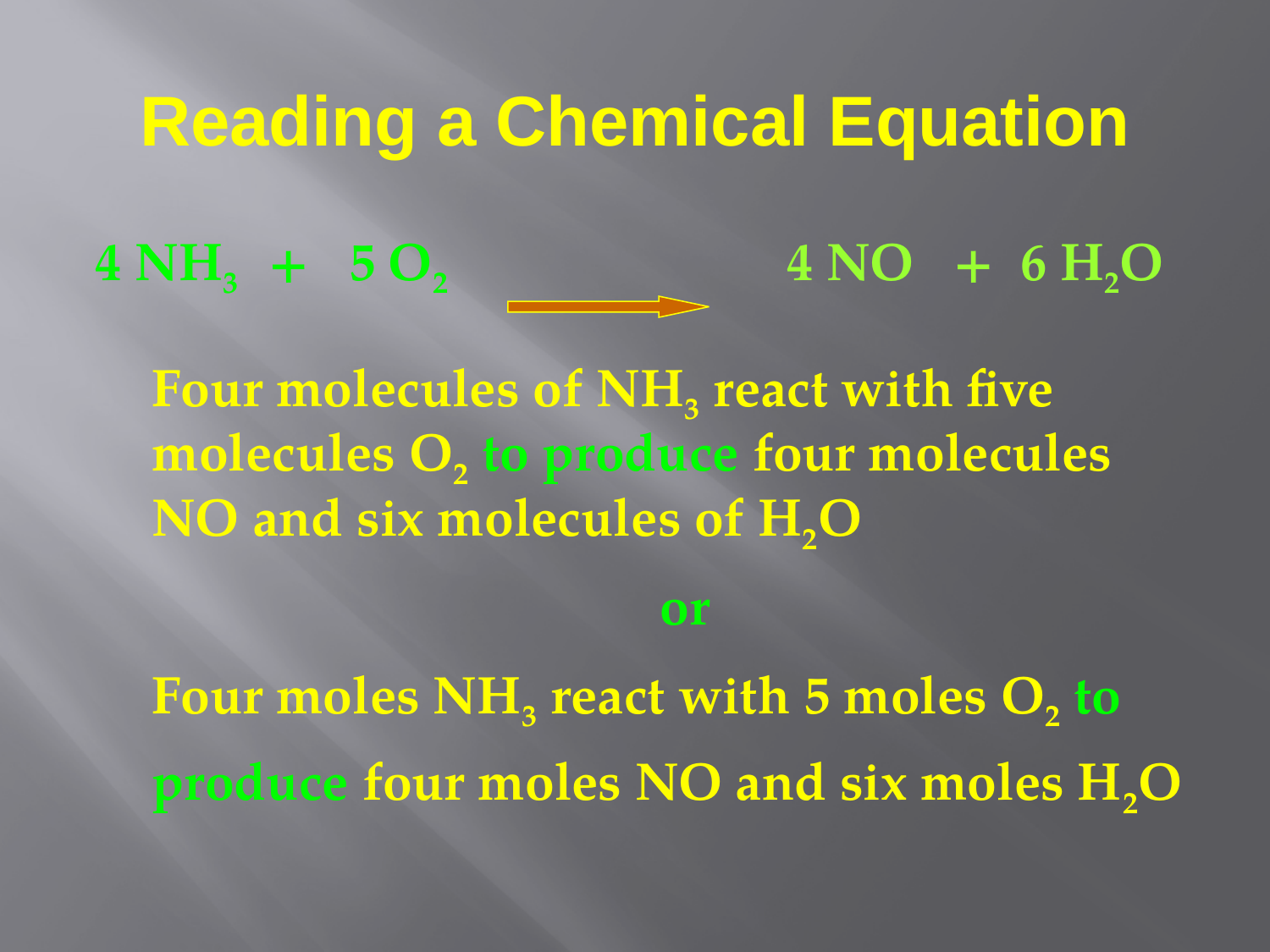

# Reading a Chemical Equation
4 NH3    +   5 O2			4 NO   +  6 H2O

	Four molecules of NH3 react with five molecules O2 to produce four molecules NO and six molecules of H2O
					or
	Four moles NH3 react with 5 moles O2 to produce four moles NO and six moles H2O